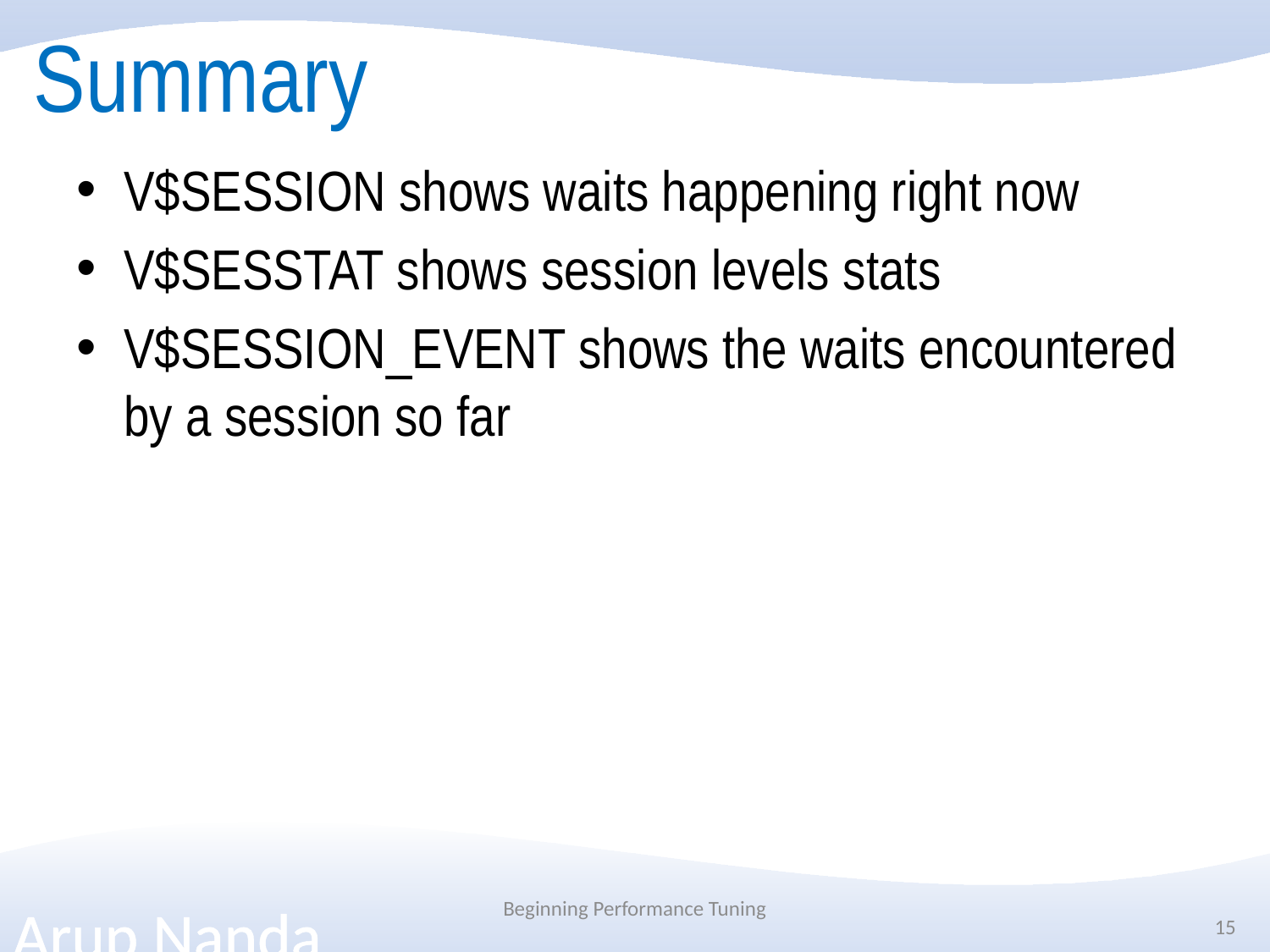

# Summary
V$SESSION shows waits happening right now
V$SESSTAT shows session levels stats
V$SESSION_EVENT shows the waits encountered by a session so far
Beginning Performance Tuning
15